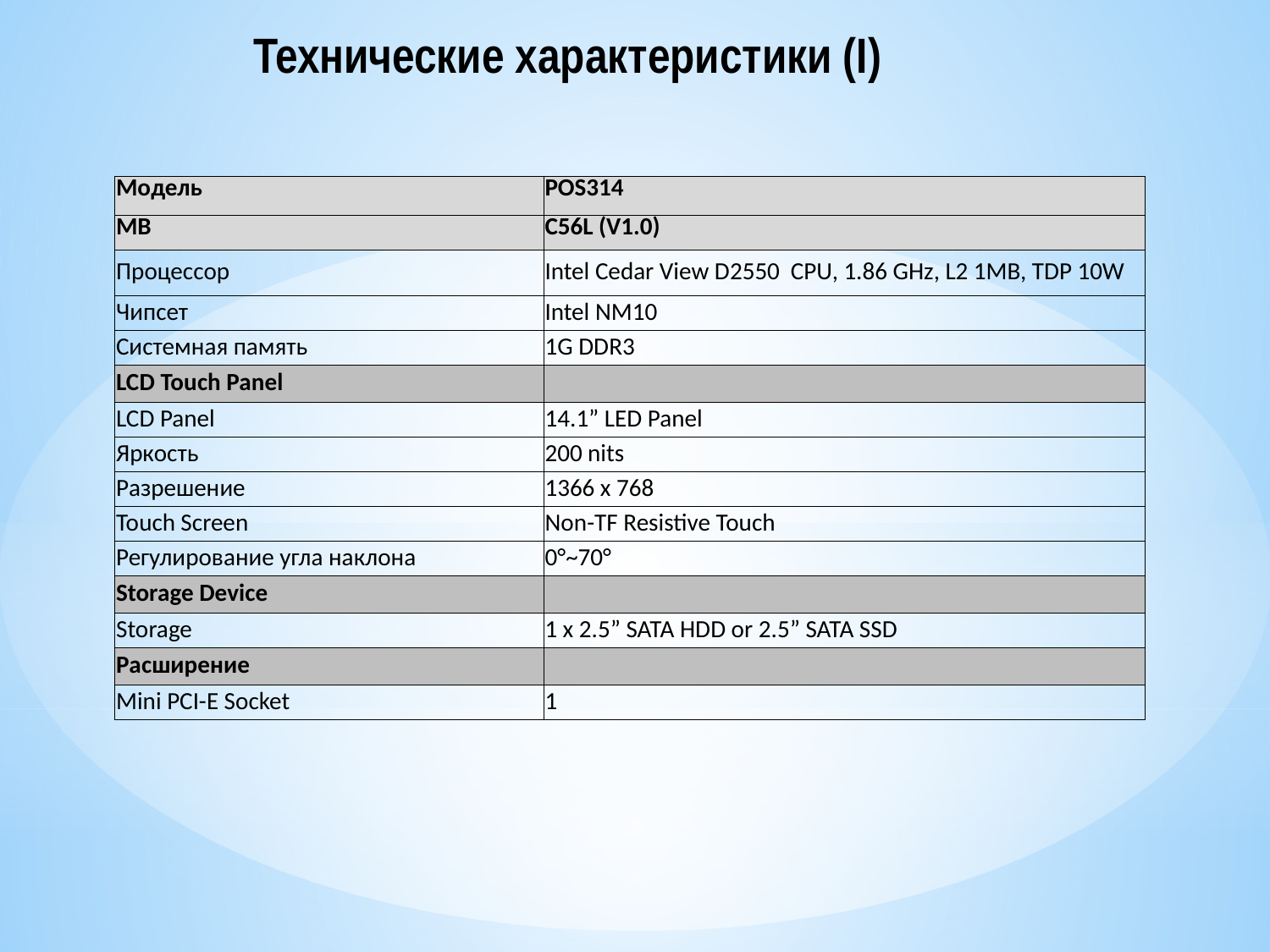

Технические характеристики (I)
| Модель | POS314 |
| --- | --- |
| MB | C56L (V1.0) |
| Процессор | Intel Cedar View D2550 CPU, 1.86 GHz, L2 1MB, TDP 10W |
| Чипсет | Intel NM10 |
| Системная память | 1G DDR3 |
| LCD Touch Panel |  |
| LCD Panel | 14.1” LED Panel |
| Яркость | 200 nits |
| Разрешение | 1366 x 768 |
| Touch Screen | Non-TF Resistive Touch |
| Регулирование угла наклона | 0°~70° |
| Storage Device |  |
| Storage | 1 x 2.5” SATA HDD or 2.5” SATA SSD |
| Расширение |  |
| Mini PCI-E Socket | 1 |